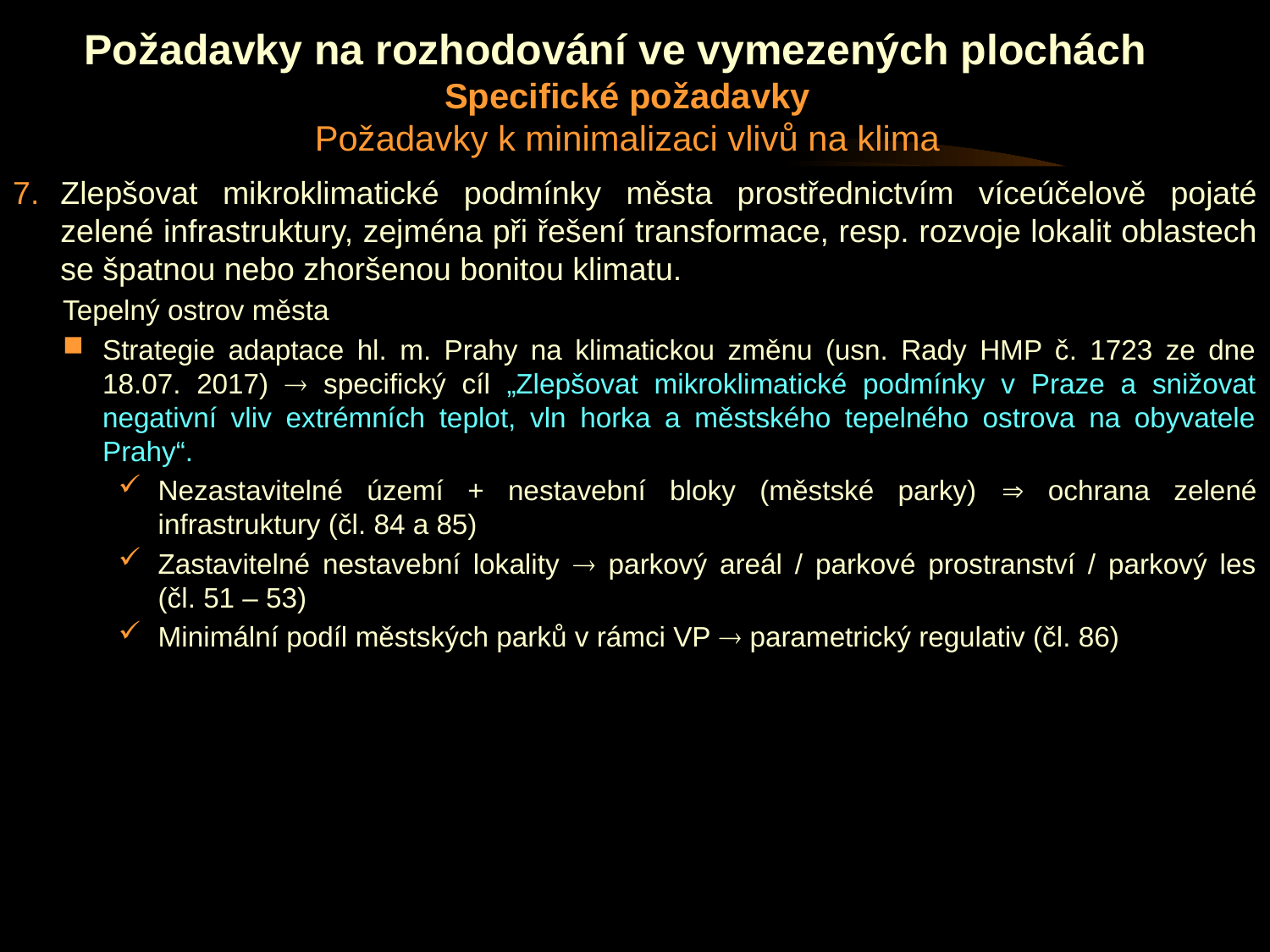

# Požadavky na rozhodování ve vymezených plochách Specifické požadavky Požadavky k minimalizaci vlivů na klima
Zlepšovat mikroklimatické podmínky města prostřednictvím víceúčelově pojaté zelené infrastruktury, zejména při řešení transformace, resp. rozvoje lokalit oblastech se špatnou nebo zhoršenou bonitou klimatu.
Tepelný ostrov města
Strategie adaptace hl. m. Prahy na klimatickou změnu (usn. Rady HMP č. 1723 ze dne 18.07. 2017) → specifický cíl „Zlepšovat mikroklimatické podmínky v Praze a snižovat negativní vliv extrémních teplot, vln horka a městského tepelného ostrova na obyvatele Prahy“.
Nezastavitelné území + nestavební bloky (městské parky) ⇒ ochrana zelené infrastruktury (čl. 84 a 85)
Zastavitelné nestavební lokality → parkový areál / parkové prostranství / parkový les
(čl. 51 – 53)
Minimální podíl městských parků v rámci VP → parametrický regulativ (čl. 86)